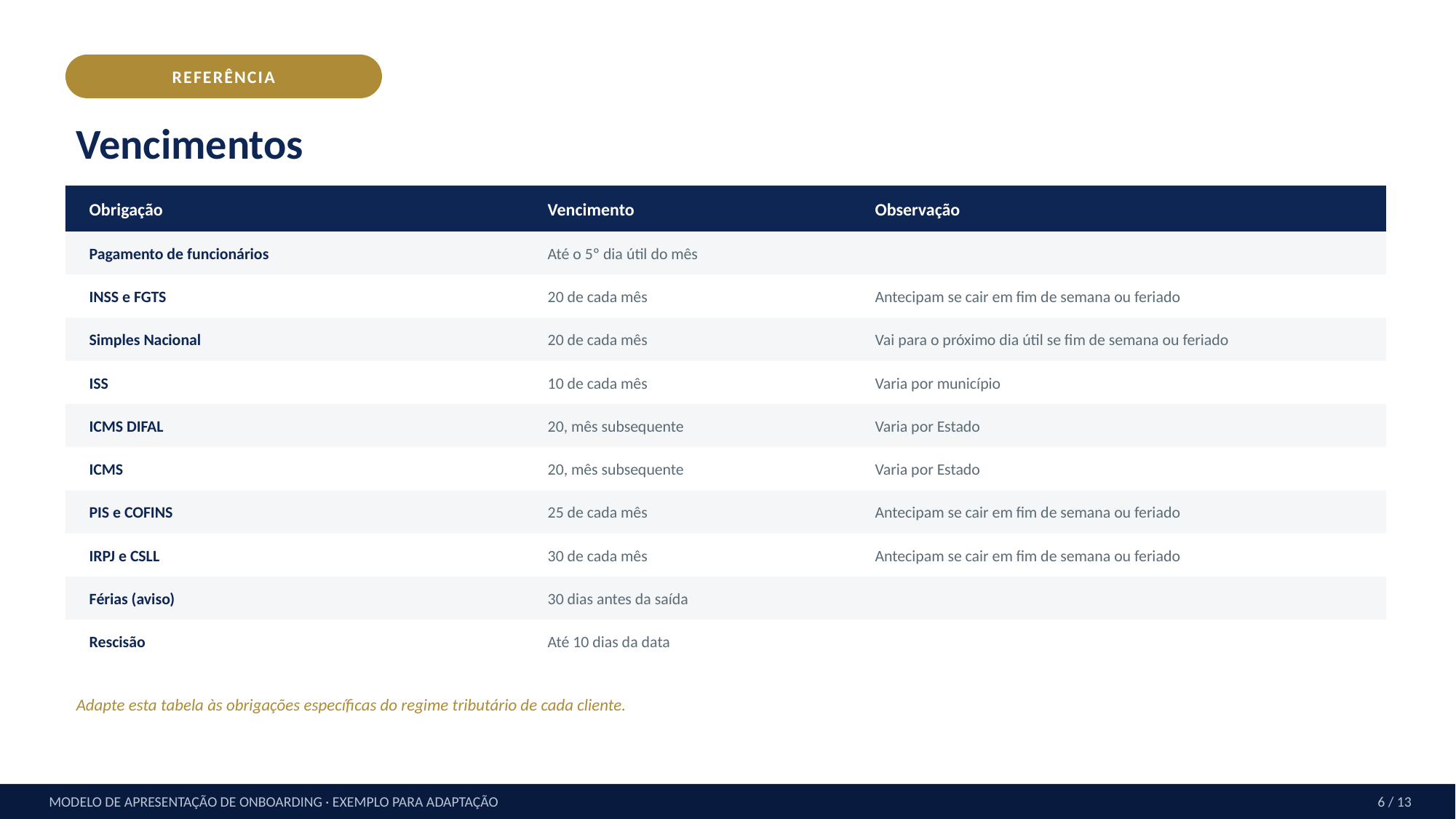

REFERÊNCIA
Vencimentos

Obrigação
Vencimento
Observação

Pagamento de funcionários
Até o 5º dia útil do mês

INSS e FGTS
20 de cada mês
Antecipam se cair em fim de semana ou feriado

Simples Nacional
20 de cada mês
Vai para o próximo dia útil se fim de semana ou feriado

ISS
10 de cada mês
Varia por município

ICMS DIFAL
20, mês subsequente
Varia por Estado

ICMS
20, mês subsequente
Varia por Estado

PIS e COFINS
25 de cada mês
Antecipam se cair em fim de semana ou feriado

IRPJ e CSLL
30 de cada mês
Antecipam se cair em fim de semana ou feriado

Férias (aviso)
30 dias antes da saída

Rescisão
Até 10 dias da data

Adapte esta tabela às obrigações específicas do regime tributário de cada cliente.

MODELO DE APRESENTAÇÃO DE ONBOARDING · EXEMPLO PARA ADAPTAÇÃO
6 / 13